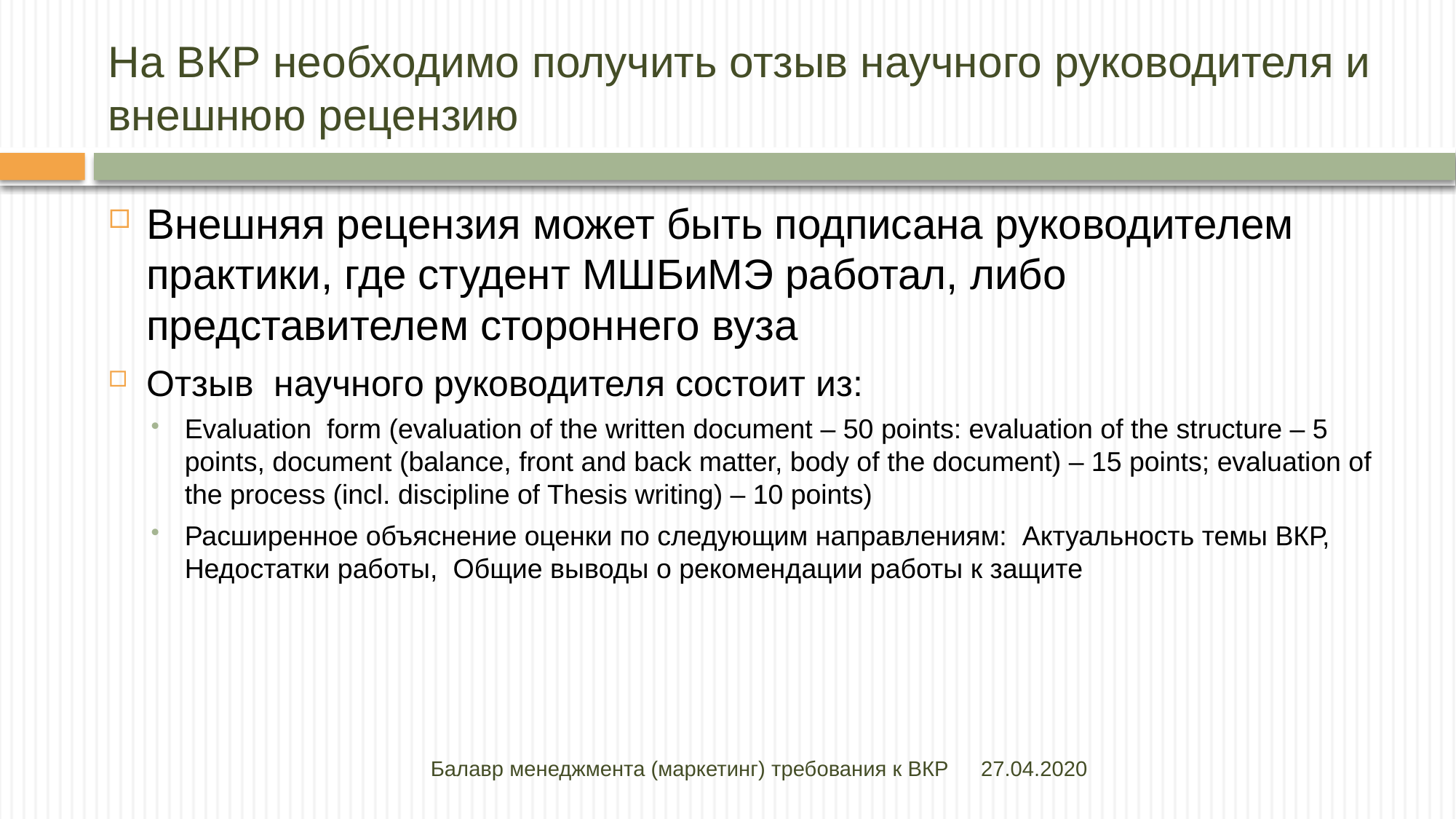

# На ВКР необходимо получить отзыв научного руководителя и внешнюю рецензию
Внешняя рецензия может быть подписана руководителем практики, где студент МШБиМЭ работал, либо представителем стороннего вуза
Отзыв  научного руководителя состоит из:
Evaluation  form (evaluation of the written document – 50 points: evaluation of the structure – 5 points, document (balance, front and back matter, body of the document) – 15 points; evaluation of the process (incl. discipline of Thesis writing) – 10 points)
Расширенное объяснение оценки по следующим направлениям:  Актуальность темы ВКР,  Недостатки работы,  Общие выводы о рекомендации работы к защите
Балавр менеджмента (маркетинг) требования к ВКР
27.04.2020